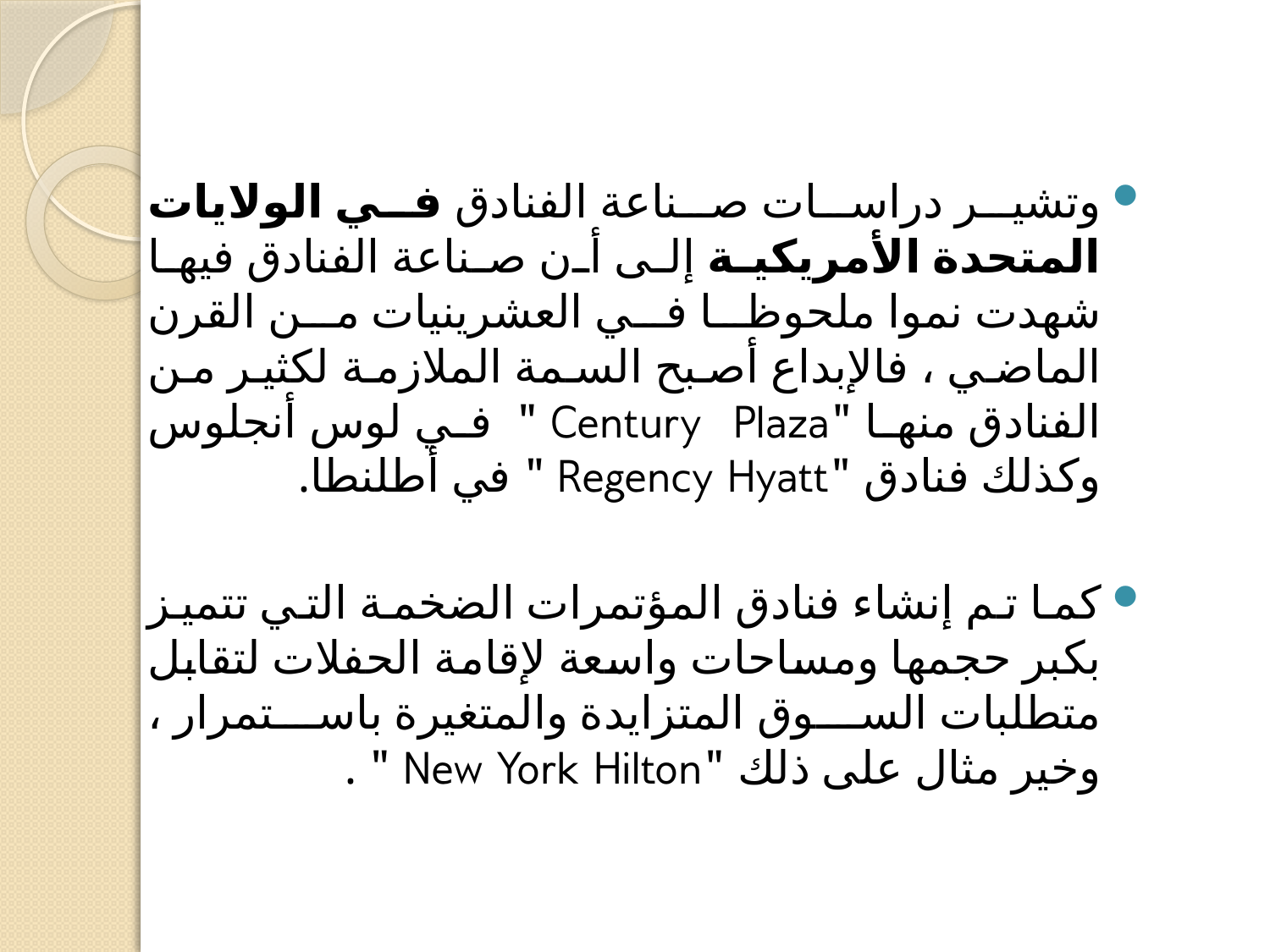

وتشير دراسات صناعة الفنادق في الولايات المتحدة الأمريكية إلى أن صناعة الفنادق فيها شهدت نموا ملحوظا في العشرينيات من القرن الماضي ، فالإبداع أصبح السمة الملازمة لكثير من الفنادق منها "Century Plaza "  في لوس أنجلوس وكذلك فنادق "Regency Hyatt " في أطلنطا.

كما تم إنشاء فنادق المؤتمرات الضخمة التي تتميز بكبر حجمها ومساحات واسعة لإقامة الحفلات لتقابل متطلبات السوق المتزايدة والمتغيرة باستمرار ، وخير مثال على ذلك "New York Hilton " .